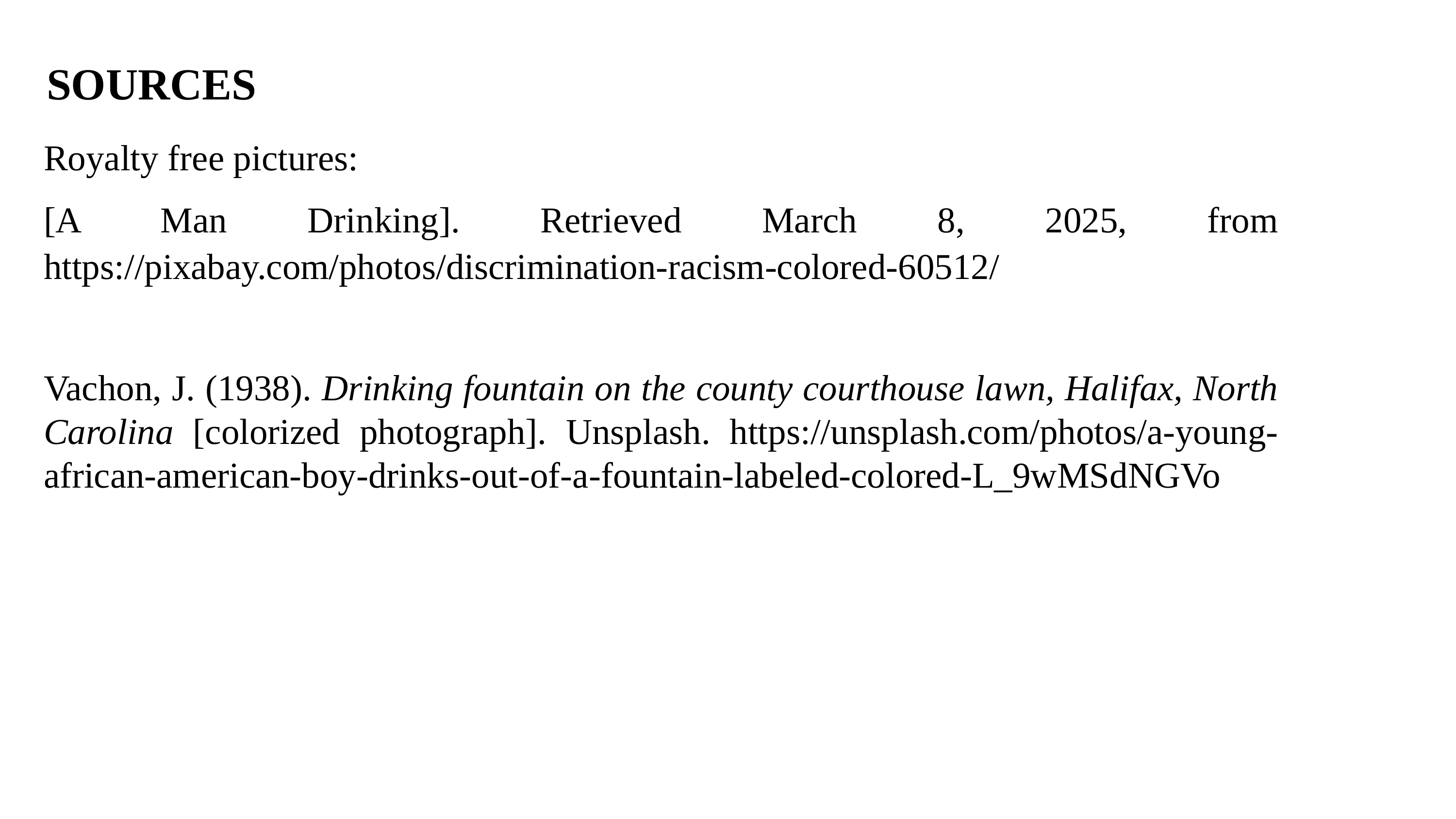

# SOURCES
Royalty free pictures:
[A Man Drinking]. Retrieved March 8, 2025, from https://pixabay.com/photos/discrimination-racism-colored-60512/

Vachon, J. (1938). Drinking fountain on the county courthouse lawn, Halifax, North Carolina [colorized photograph]. Unsplash. https://unsplash.com/photos/a-young-african-american-boy-drinks-out-of-a-fountain-labeled-colored-L_9wMSdNGVo